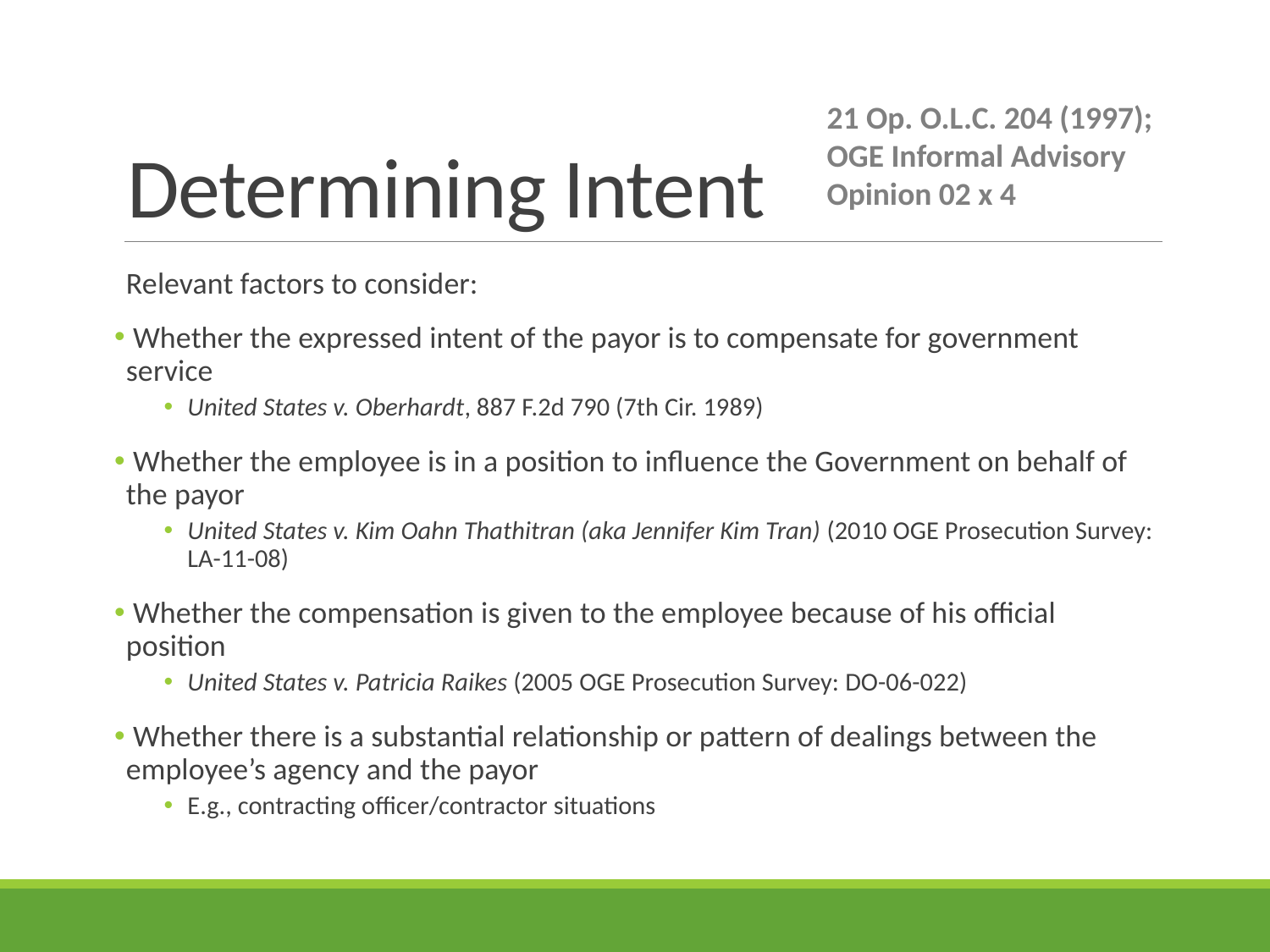

# Determining Intent
21 Op. O.L.C. 204 (1997);
OGE Informal Advisory Opinion 02 x 4
Relevant factors to consider:
 Whether the expressed intent of the payor is to compensate for government service
United States v. Oberhardt, 887 F.2d 790 (7th Cir. 1989)
 Whether the employee is in a position to influence the Government on behalf of the payor
United States v. Kim Oahn Thathitran (aka Jennifer Kim Tran) (2010 OGE Prosecution Survey: LA-11-08)
 Whether the compensation is given to the employee because of his official position
United States v. Patricia Raikes (2005 OGE Prosecution Survey: DO-06-022)
 Whether there is a substantial relationship or pattern of dealings between the employee’s agency and the payor
E.g., contracting officer/contractor situations